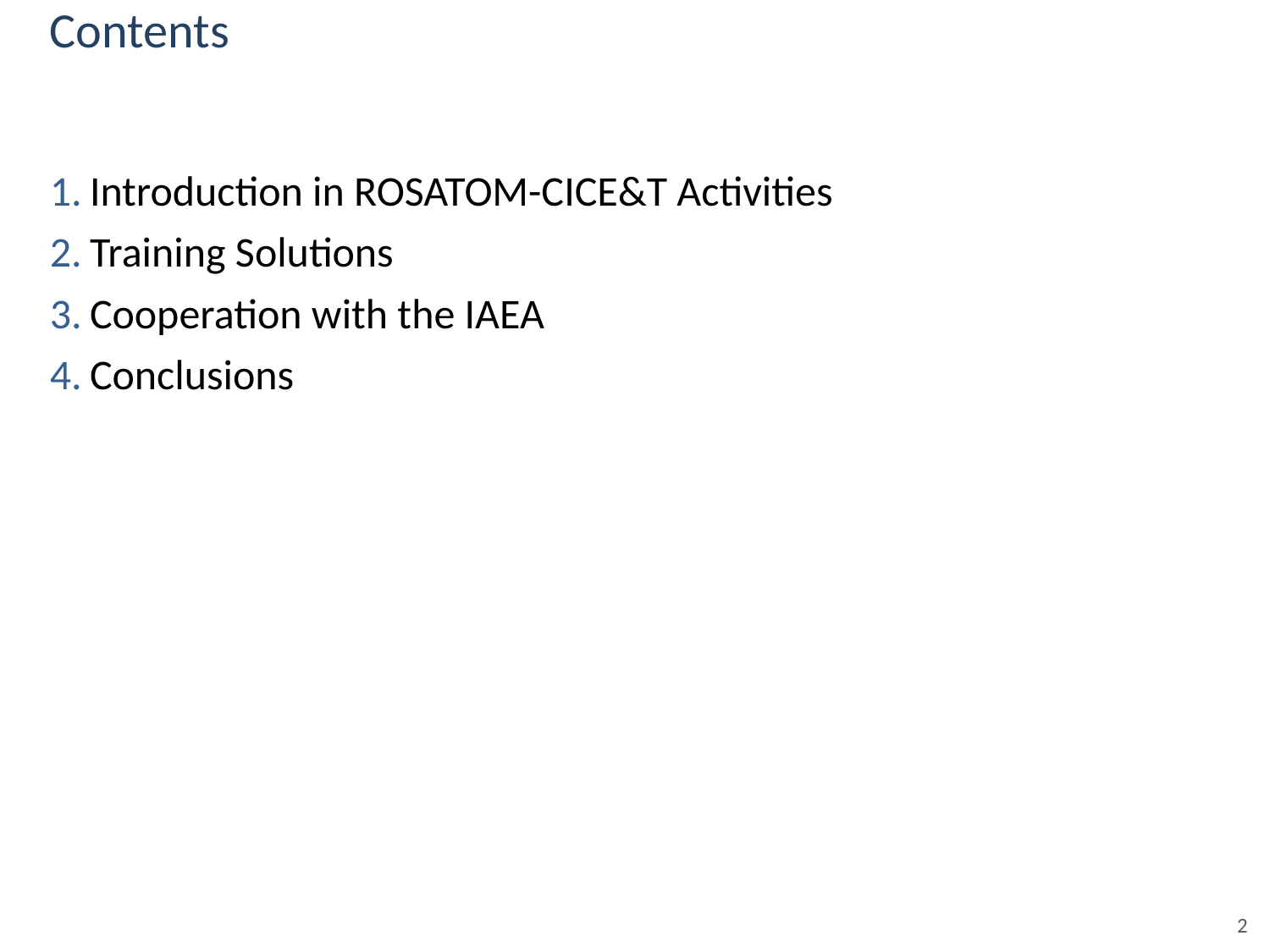

# Contents
Introduction in ROSATOM-CICE&T Activities
Training Solutions
Cooperation with the IAEA
Conclusions
2
© ROSATOM-CICE&T